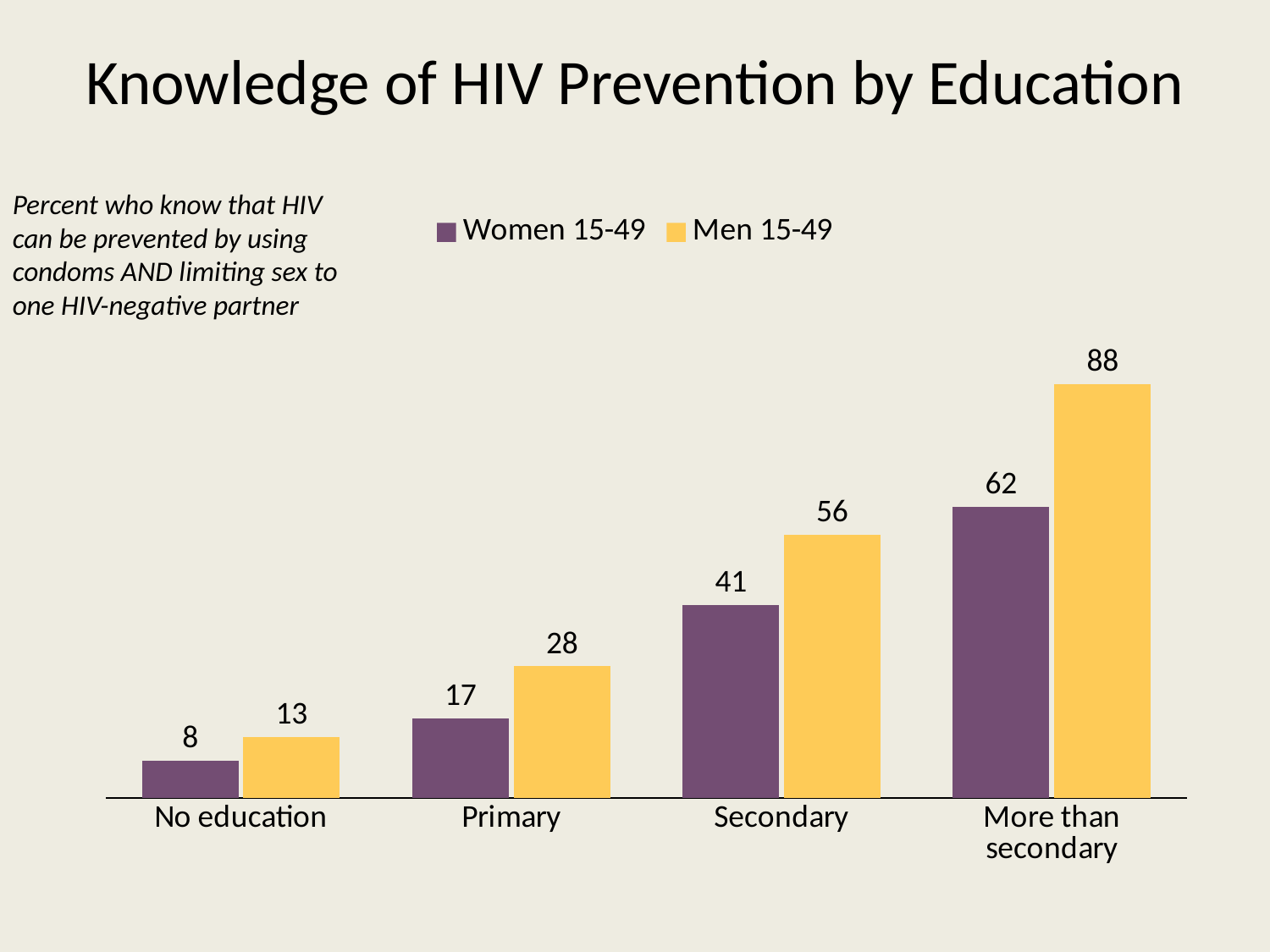

# Knowledge of HIV Prevention by Education
Percent who know that HIV can be prevented by using condoms AND limiting sex to one HIV-negative partner

### Chart

| Category | Women 15-49 | Men 15-49 |
|---|---|---|
| No education | 8.0 | 13.0 |
| Primary | 17.0 | 28.0 |
| Secondary | 41.0 | 56.0 |
| More than secondary | 62.0 | 88.0 |